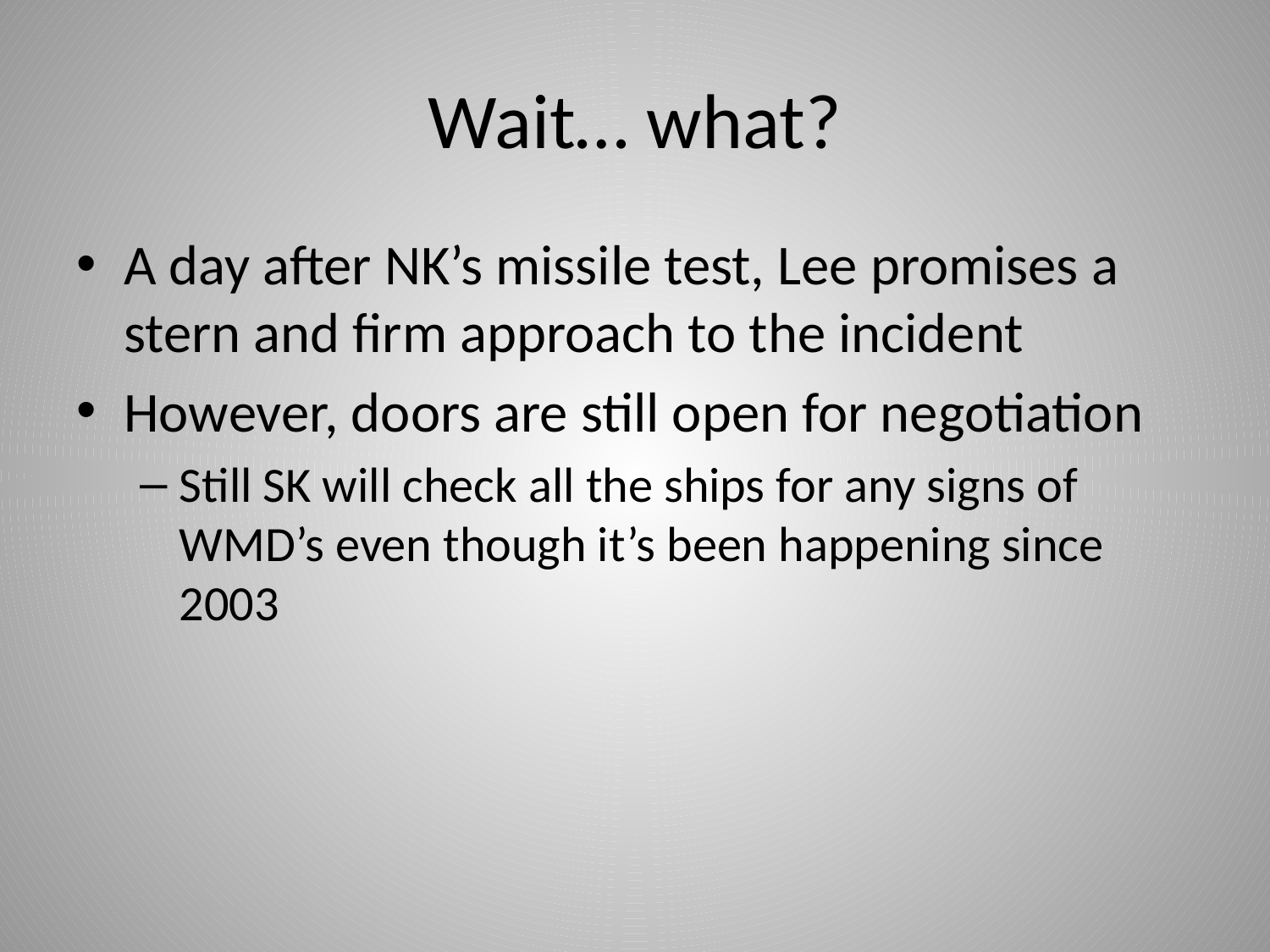

# Wait… what?
A day after NK’s missile test, Lee promises a stern and firm approach to the incident
However, doors are still open for negotiation
Still SK will check all the ships for any signs of WMD’s even though it’s been happening since 2003